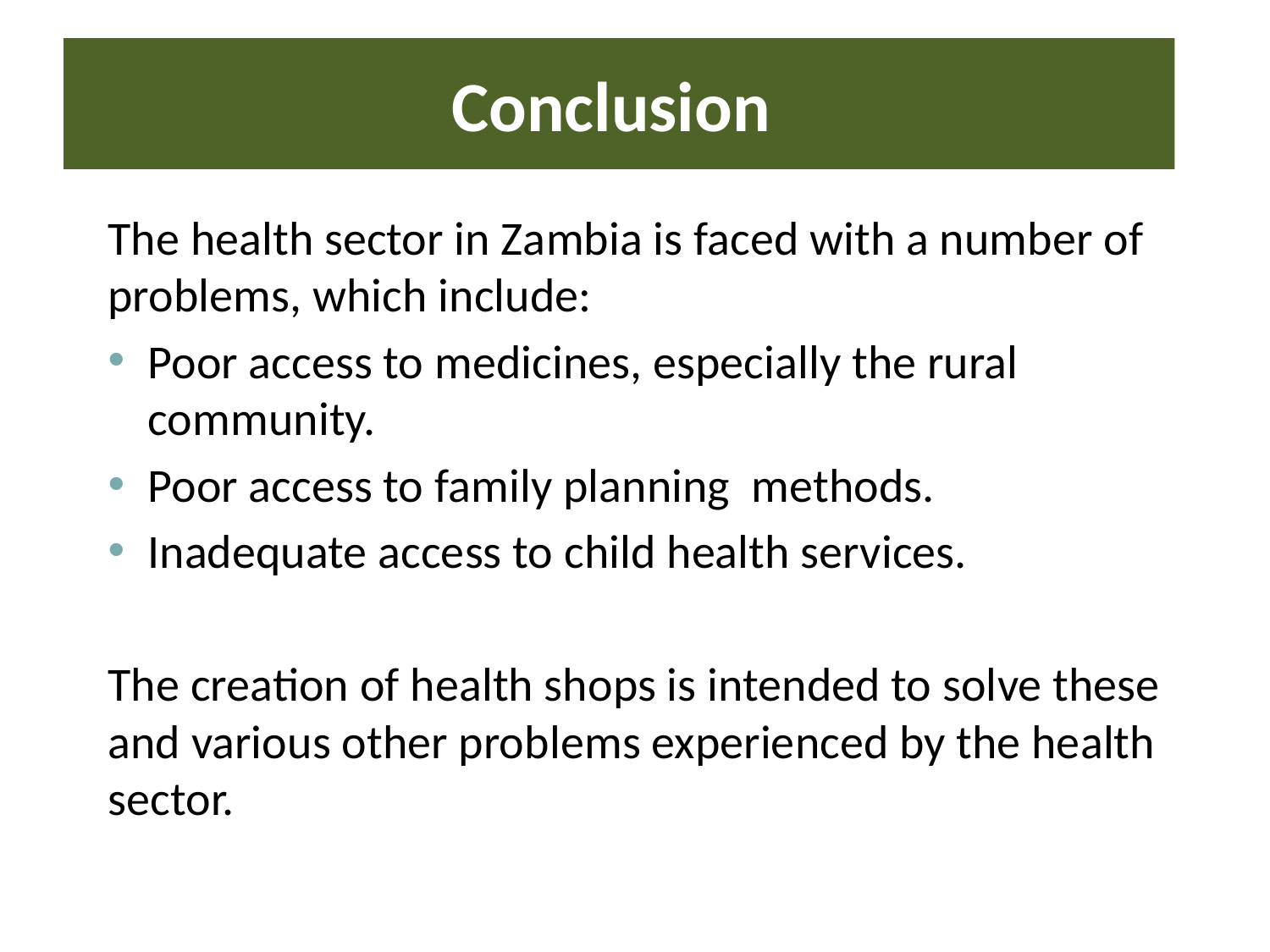

# Conclusion
The health sector in Zambia is faced with a number of problems, which include:
Poor access to medicines, especially the rural community.
Poor access to family planning  methods.
Inadequate access to child health services.

The creation of health shops is intended to solve these and various other problems experienced by the health sector.